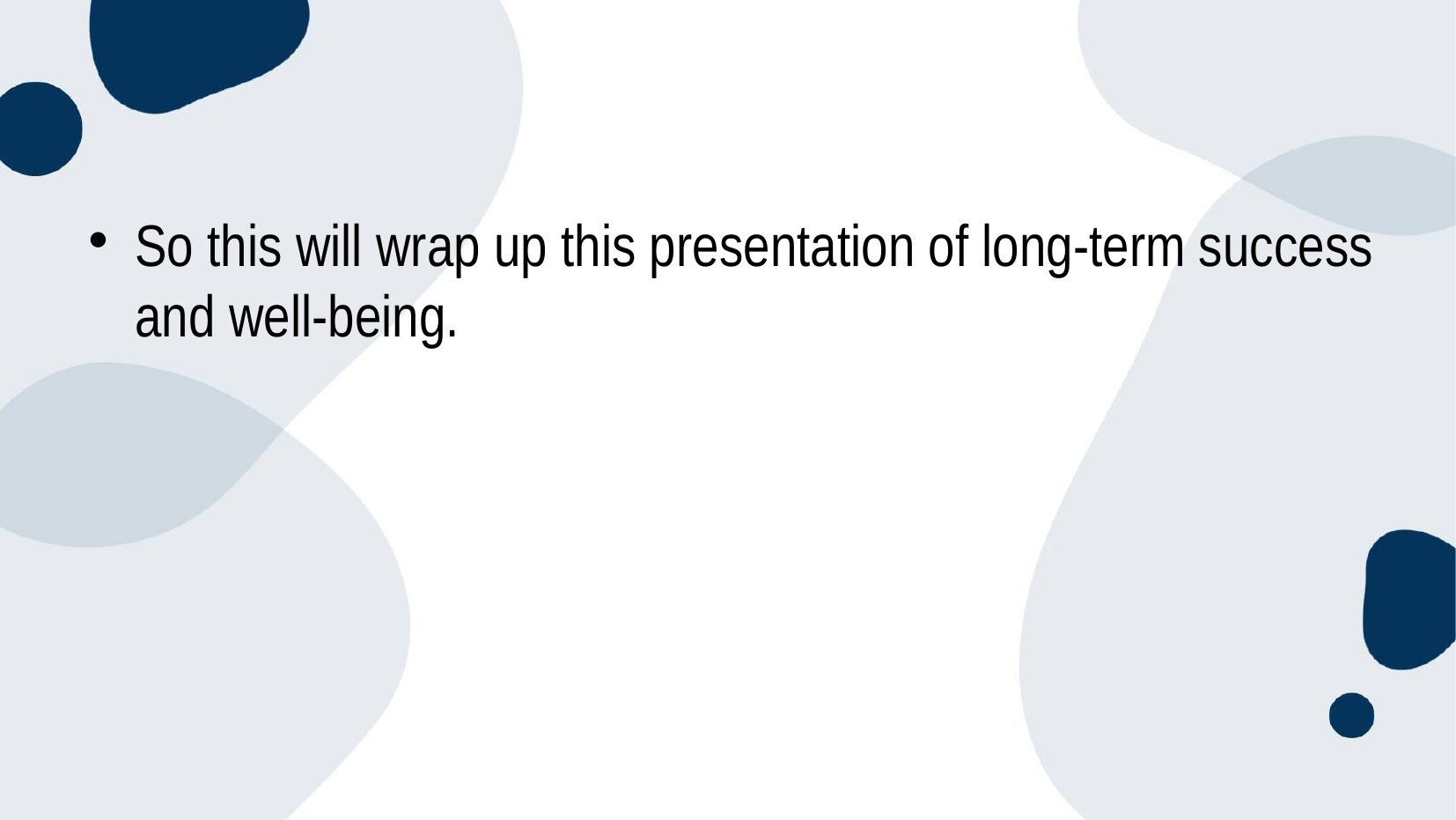

#
So this will wrap up this presentation of long-term success and well-being.